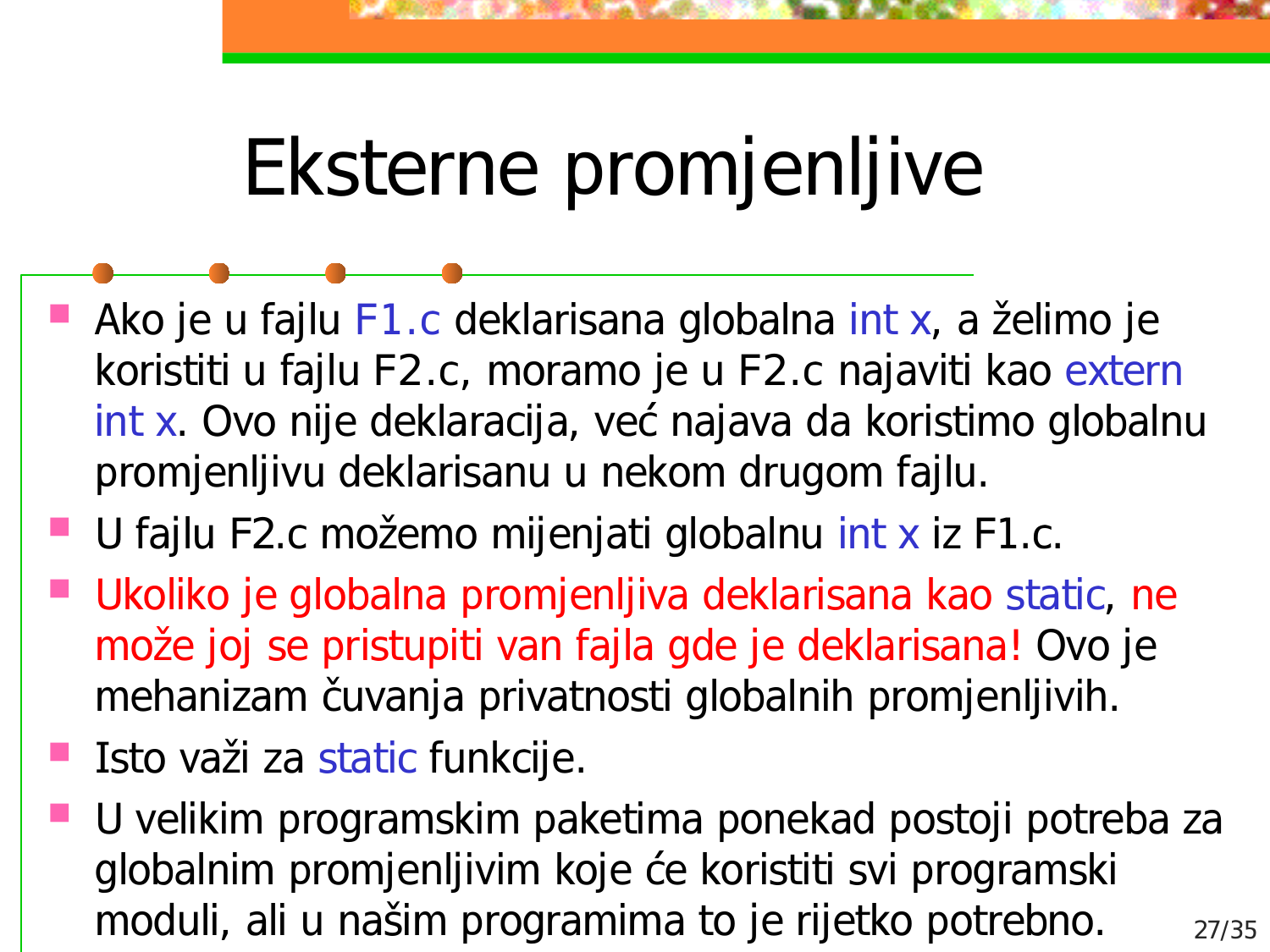

# Eksterne promjenljive
Ako je u fajlu F1.c deklarisana globalna int x, a želimo je koristiti u fajlu F2.c, moramo je u F2.c najaviti kao extern int x. Ovo nije deklaracija, već najava da koristimo globalnu promjenljivu deklarisanu u nekom drugom fajlu.
U fajlu F2.c možemo mijenjati globalnu int x iz F1.c.
Ukoliko je globalna promjenljiva deklarisana kao static, ne može joj se pristupiti van fajla gde je deklarisana! Ovo je mehanizam čuvanja privatnosti globalnih promjenljivih.
Isto važi za static funkcije.
U velikim programskim paketima ponekad postoji potreba za globalnim promjenljivim koje će koristiti svi programski moduli, ali u našim programima to je rijetko potrebno.
27/35